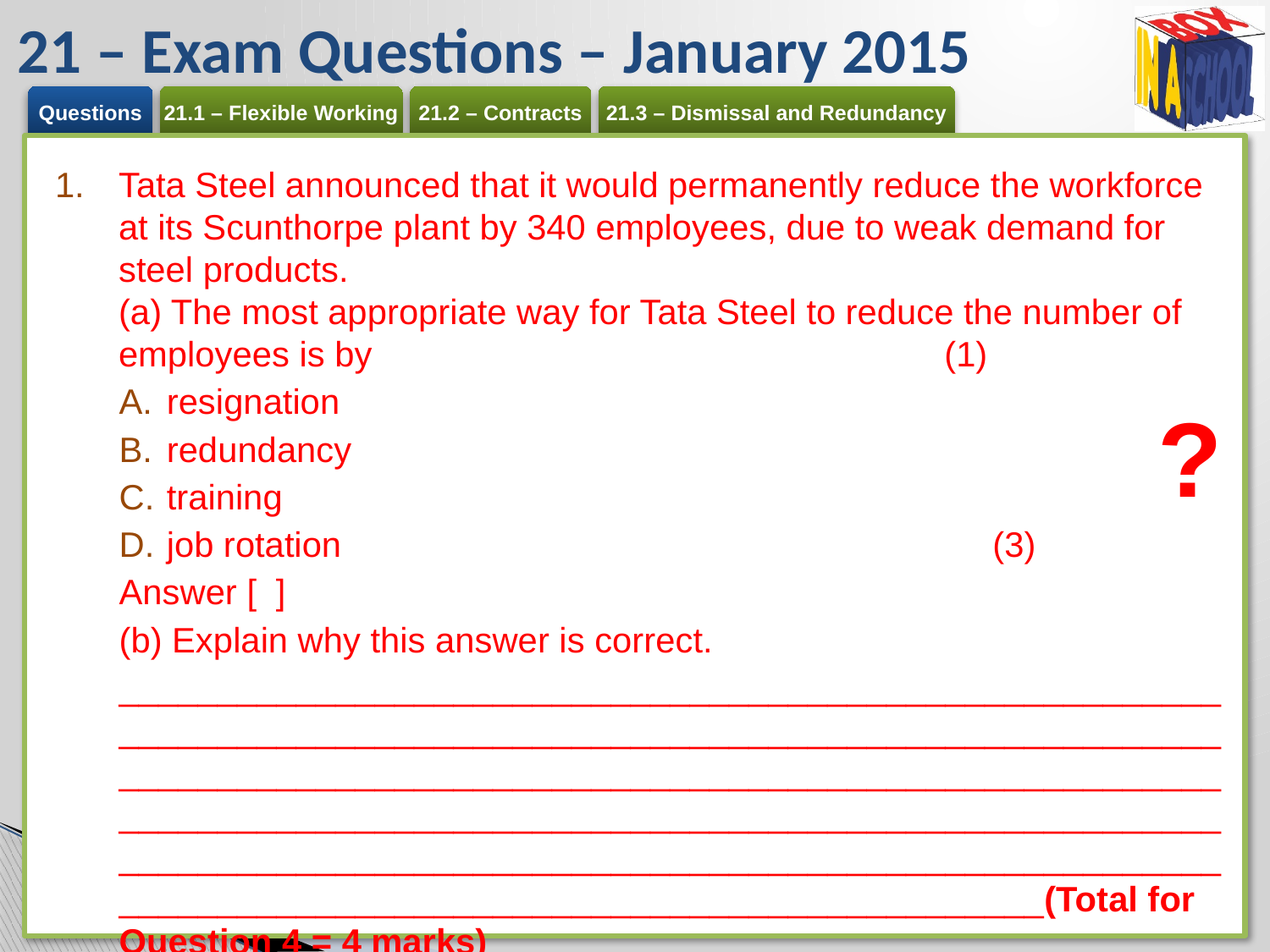

# 21 – Exam Questions – January 2015
Tata Steel announced that it would permanently reduce the workforce at its Scunthorpe plant by 340 employees, due to weak demand for steel products.
(a) The most appropriate way for Tata Steel to reduce the number of employees is by	(1)
resignation
redundancy
training
job rotation	(3)
Answer [  ]
(b) Explain why this answer is correct.
_______________________________________________________________________________________________________________________________________________________________________________________________________________________________________________________________________________________________________________________________________(Total for Question 4 = 4 marks)
?